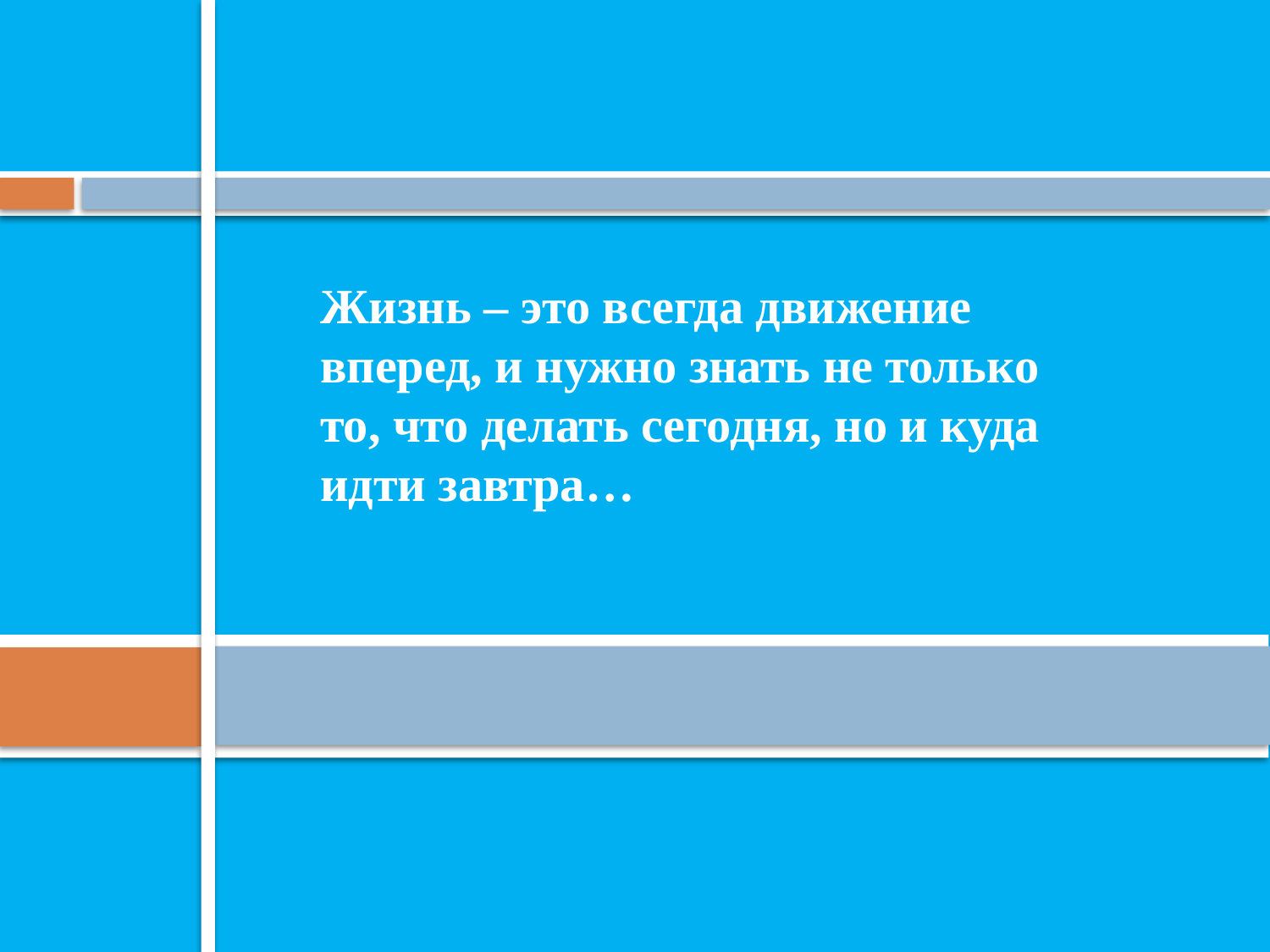

Жизнь – это всегда движение вперед, и нужно знать не только то, что делать сегодня, но и куда идти завтра…
#